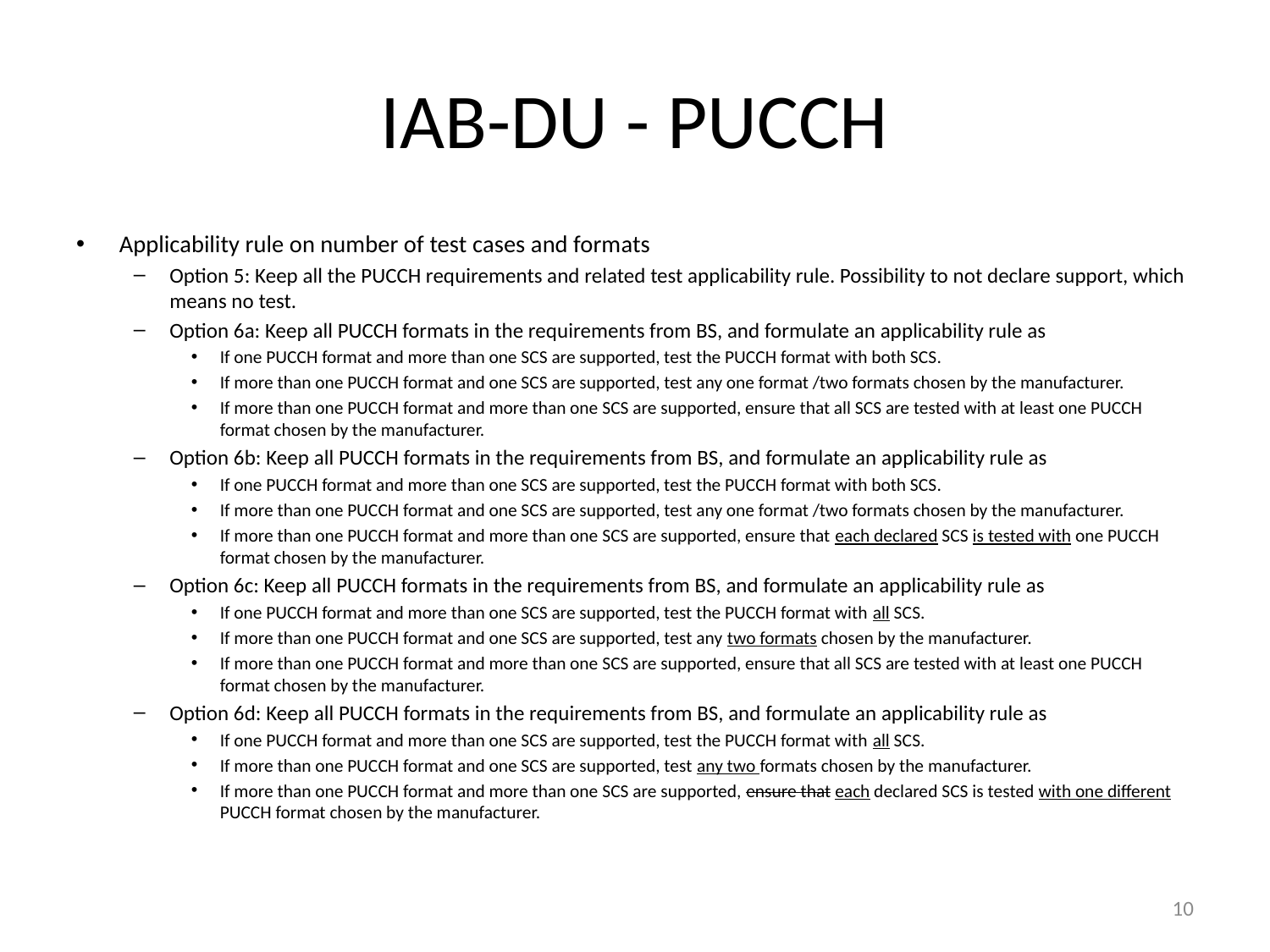

# IAB-DU - PUCCH
Applicability rule on number of test cases and formats
Option 5: Keep all the PUCCH requirements and related test applicability rule. Possibility to not declare support, which means no test.
Option 6a: Keep all PUCCH formats in the requirements from BS, and formulate an applicability rule as
If one PUCCH format and more than one SCS are supported, test the PUCCH format with both SCS.
If more than one PUCCH format and one SCS are supported, test any one format /two formats chosen by the manufacturer.
If more than one PUCCH format and more than one SCS are supported, ensure that all SCS are tested with at least one PUCCH format chosen by the manufacturer.
Option 6b: Keep all PUCCH formats in the requirements from BS, and formulate an applicability rule as
If one PUCCH format and more than one SCS are supported, test the PUCCH format with both SCS.
If more than one PUCCH format and one SCS are supported, test any one format /two formats chosen by the manufacturer.
If more than one PUCCH format and more than one SCS are supported, ensure that each declared SCS is tested with one PUCCH format chosen by the manufacturer.
Option 6c: Keep all PUCCH formats in the requirements from BS, and formulate an applicability rule as
If one PUCCH format and more than one SCS are supported, test the PUCCH format with all SCS.
If more than one PUCCH format and one SCS are supported, test any two formats chosen by the manufacturer.
If more than one PUCCH format and more than one SCS are supported, ensure that all SCS are tested with at least one PUCCH format chosen by the manufacturer.
Option 6d: Keep all PUCCH formats in the requirements from BS, and formulate an applicability rule as
If one PUCCH format and more than one SCS are supported, test the PUCCH format with all SCS.
If more than one PUCCH format and one SCS are supported, test any two formats chosen by the manufacturer.
If more than one PUCCH format and more than one SCS are supported, ensure that each declared SCS is tested with one different PUCCH format chosen by the manufacturer.
10